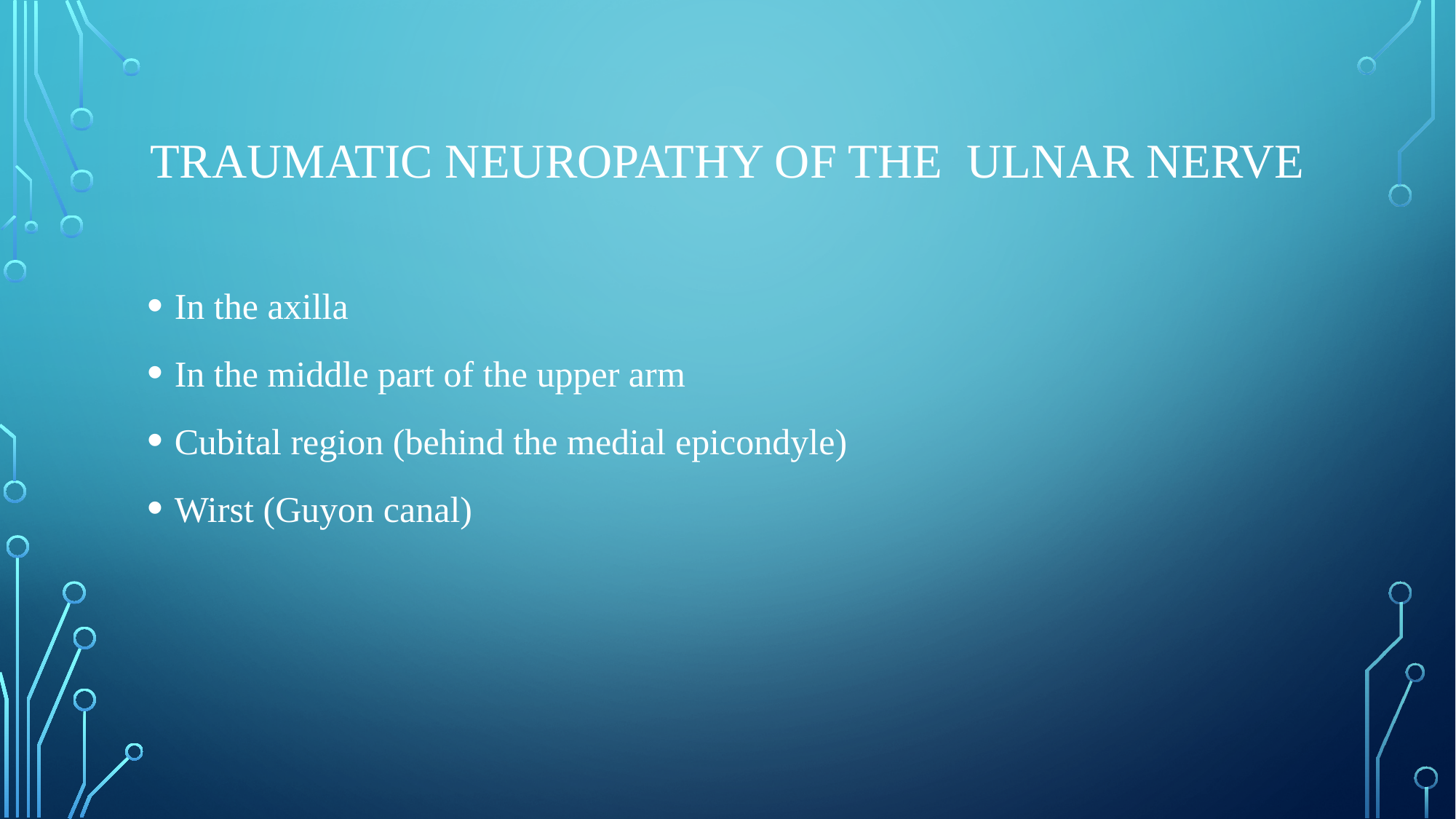

# Traumatic neuropathy of the  Ulnar nerve
In the axilla
In the middle part of the upper arm
Cubital region (behind the medial epicondyle)
Wirst (Guyon canal)